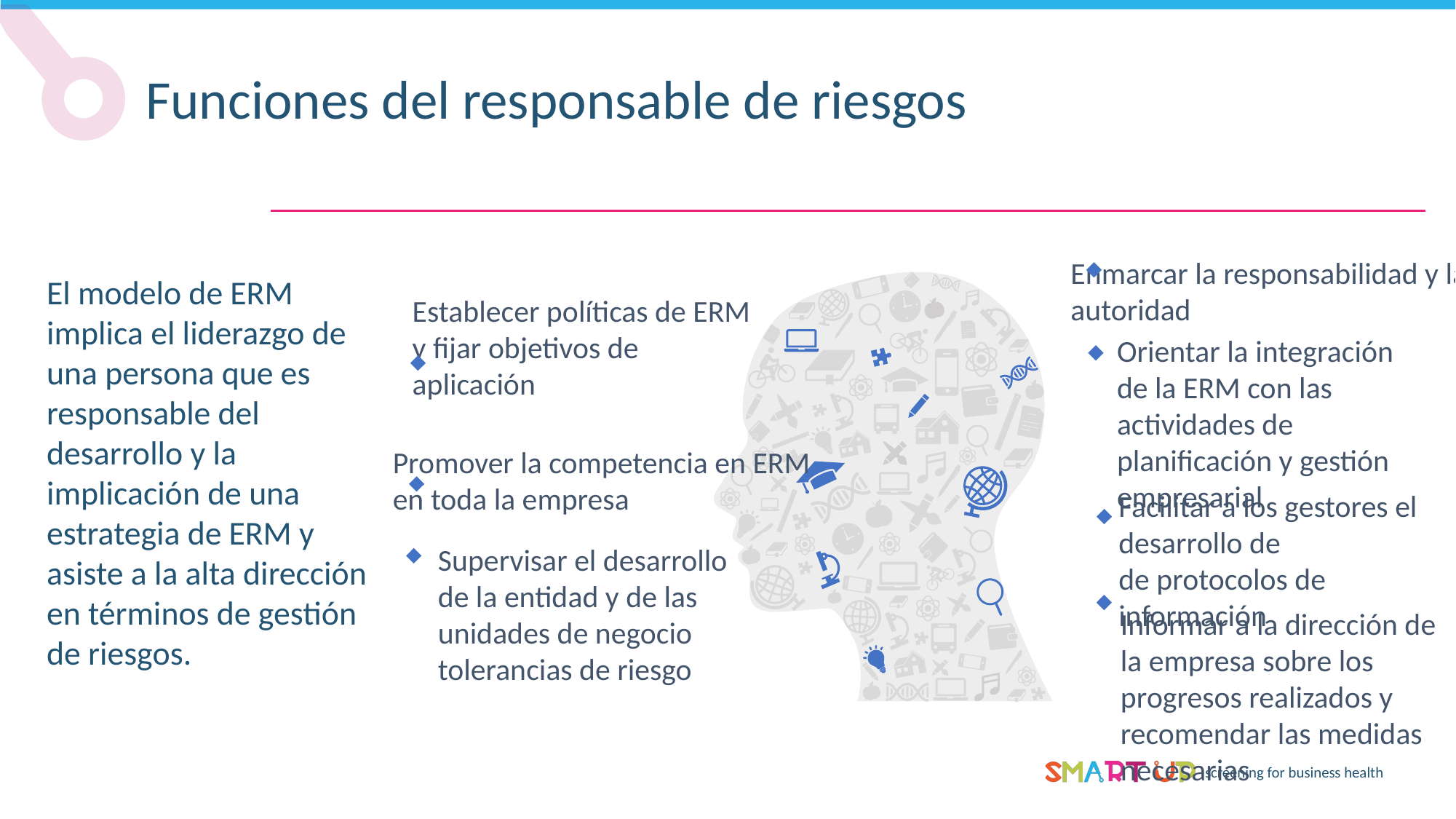

Funciones del responsable de riesgos
Enmarcar la responsabilidad y la
autoridad

El modelo de ERM implica el liderazgo de una persona que es responsable del desarrollo y la implicación de una estrategia de ERM y asiste a la alta dirección en términos de gestión de riesgos.

Establecer políticas de ERM
y fijar objetivos de
aplicación
Orientar la integración de la ERM con las actividades de planificación y gestión empresarial

Promover la competencia en ERM
en toda la empresa

Facilitar a los gestores el desarrollo de
de protocolos de información

Supervisar el desarrollo
de la entidad y de las
unidades de negocio
tolerancias de riesgo

Informar a la dirección de la empresa sobre los progresos realizados y recomendar las medidas necesarias